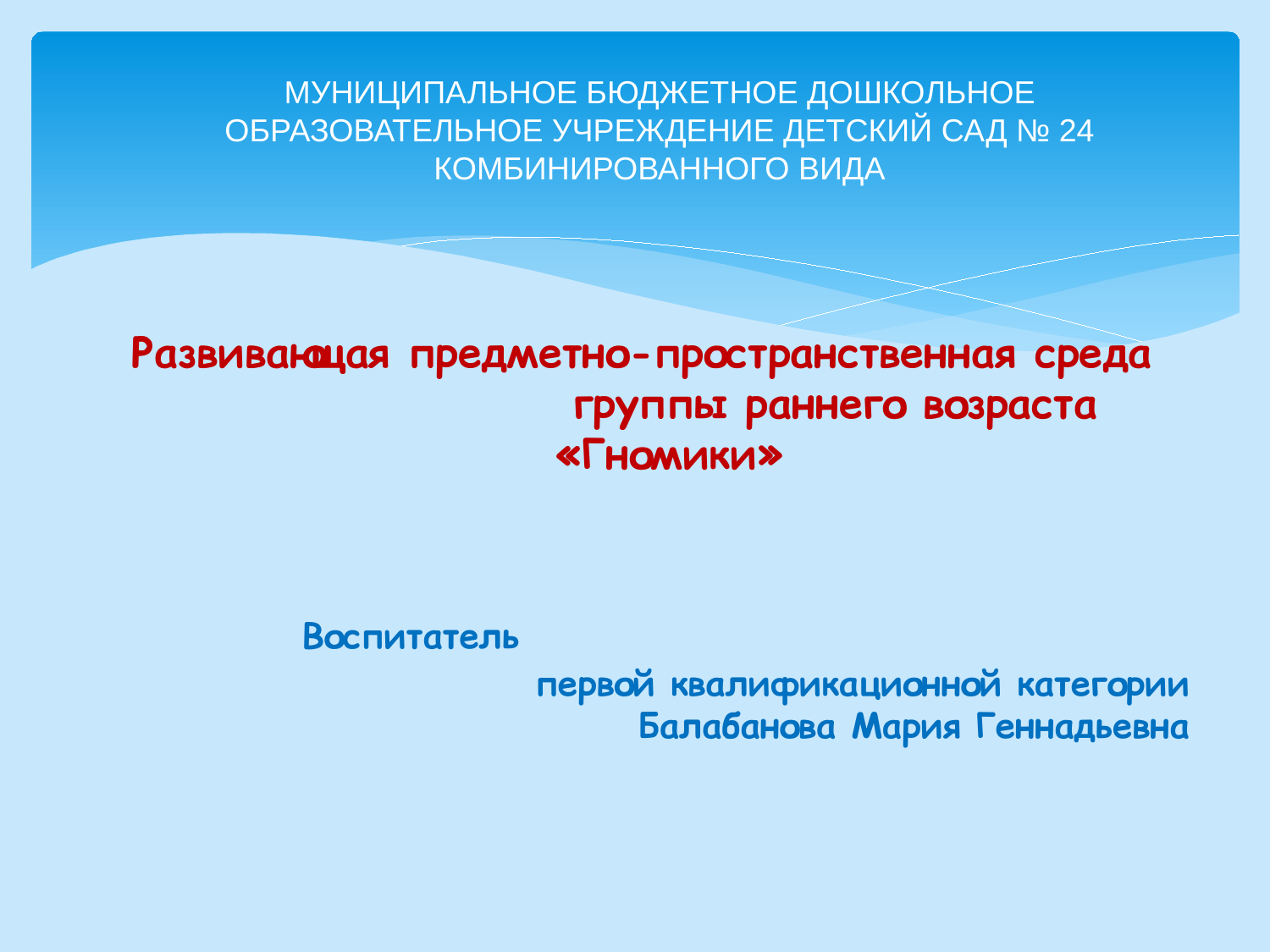

# Воспитатель                                             первой квалификационной категории Балабанова Мария Геннадьевна
МУНИЦИПАЛЬНОЕ БЮДЖЕТНОЕ ДОШКОЛЬНОЕ ОБРАЗОВАТЕЛЬНОЕ УЧРЕЖДЕНИЕ ДЕТСКИЙ САД № 24 КОМБИНИРОВАННОГО ВИДА
Развивающая предметно-пространственная среда                      группы раннего возраста «Гномики»